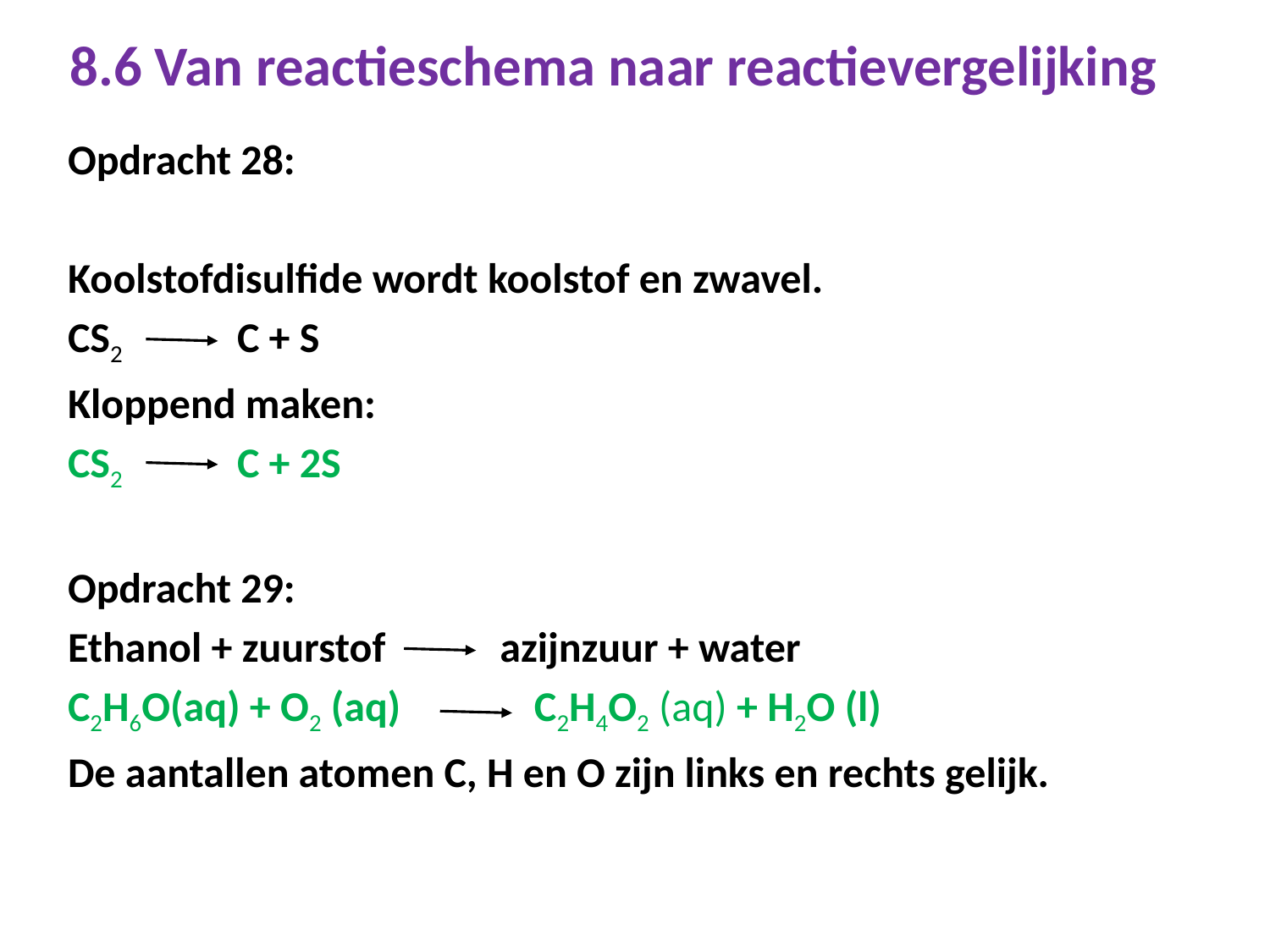

# 8.6 Van reactieschema naar reactievergelijking
Opdracht 28:

Koolstofdisulfide wordt koolstof en zwavel.
CS2            C + S
Kloppend maken:
CS2            C + 2S

Opdracht 29:
Ethanol + zuurstof            azijnzuur + water
C2H6O(aq) + O2 (aq)              C2H4O2 (aq) + H2O (l)
De aantallen atomen C, H en O zijn links en rechts gelijk.